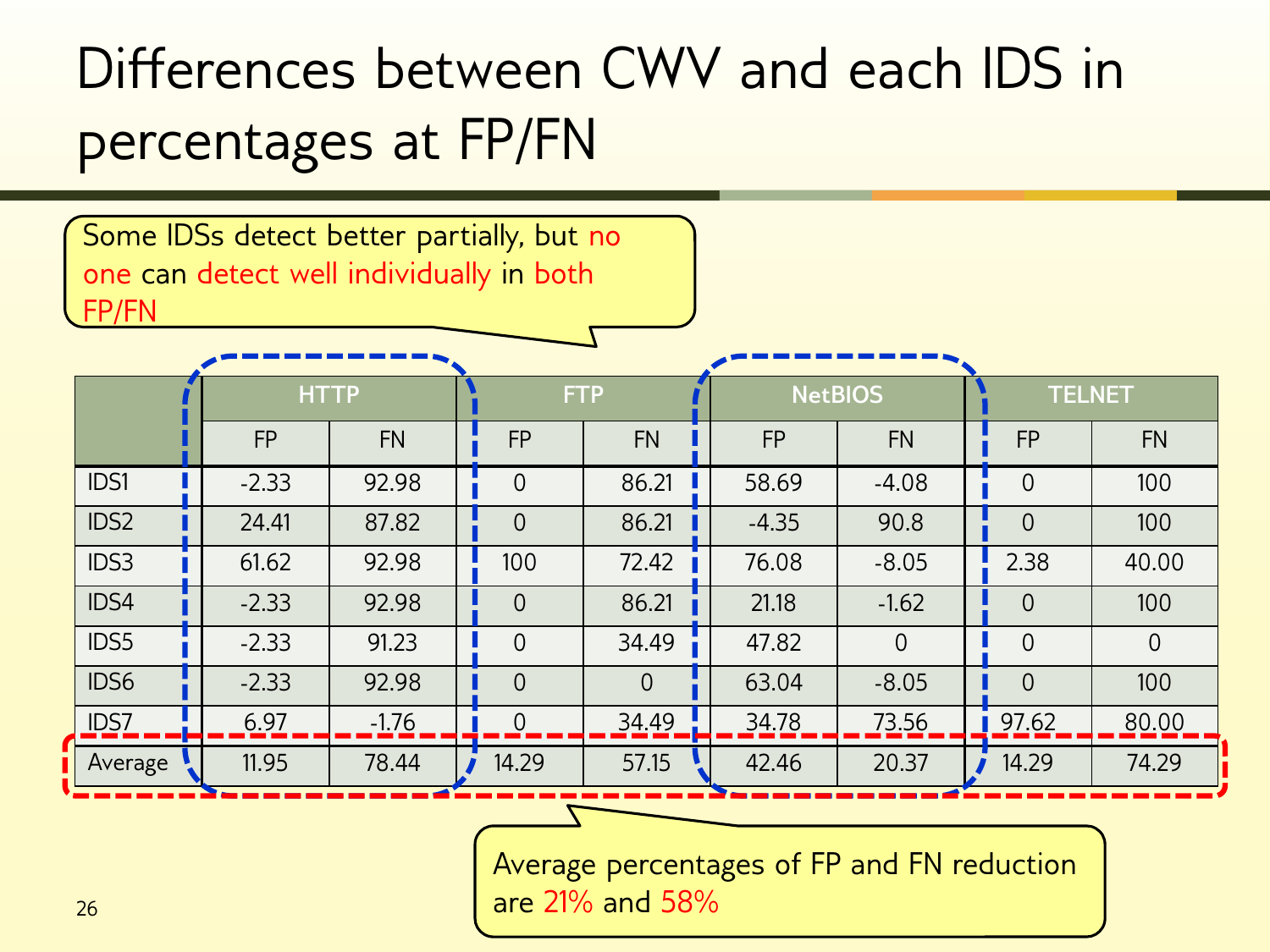

# Differences between CWV and each IDS in percentages at FP/FN
Some IDSs detect better partially, but no one can detect well individually in both FP/FN

|  | HTTP |  | FTP |  | NetBIOS |  | TELNET |  |
| --- | --- | --- | --- | --- | --- | --- | --- | --- |
|  | FP | FN | FP | FN | FP | FN | FP | FN |
| IDS1 | -2.33 | 92.98 | 0 | 86.21 | 58.69 | -4.08 | 0 | 100 |
| IDS2 | 24.41 | 87.82 | 0 | 86.21 | -4.35 | 90.8 | 0 | 100 |
| IDS3 | 61.62 | 92.98 | 100 | 72.42 | 76.08 | -8.05 | 2.38 | 40.00 |
| IDS4 | -2.33 | 92.98 | 0 | 86.21 | 21.18 | -1.62 | 0 | 100 |
| IDS5 | -2.33 | 91.23 | 0 | 34.49 | 47.82 | 0 | 0 | 0 |
| IDS6 | -2.33 | 92.98 | 0 | 0 | 63.04 | -8.05 | 0 | 100 |
| IDS7 | 6.97 | -1.76 | 0 | 34.49 | 34.78 | 73.56 | 97.62 | 80.00 |
| Average | 11.95 | 78.44 | 14.29 | 57.15 | 42.46 | 20.37 | 14.29 | 74.29 |

Average percentages of FP and FN reduction are 21% and 58%
26